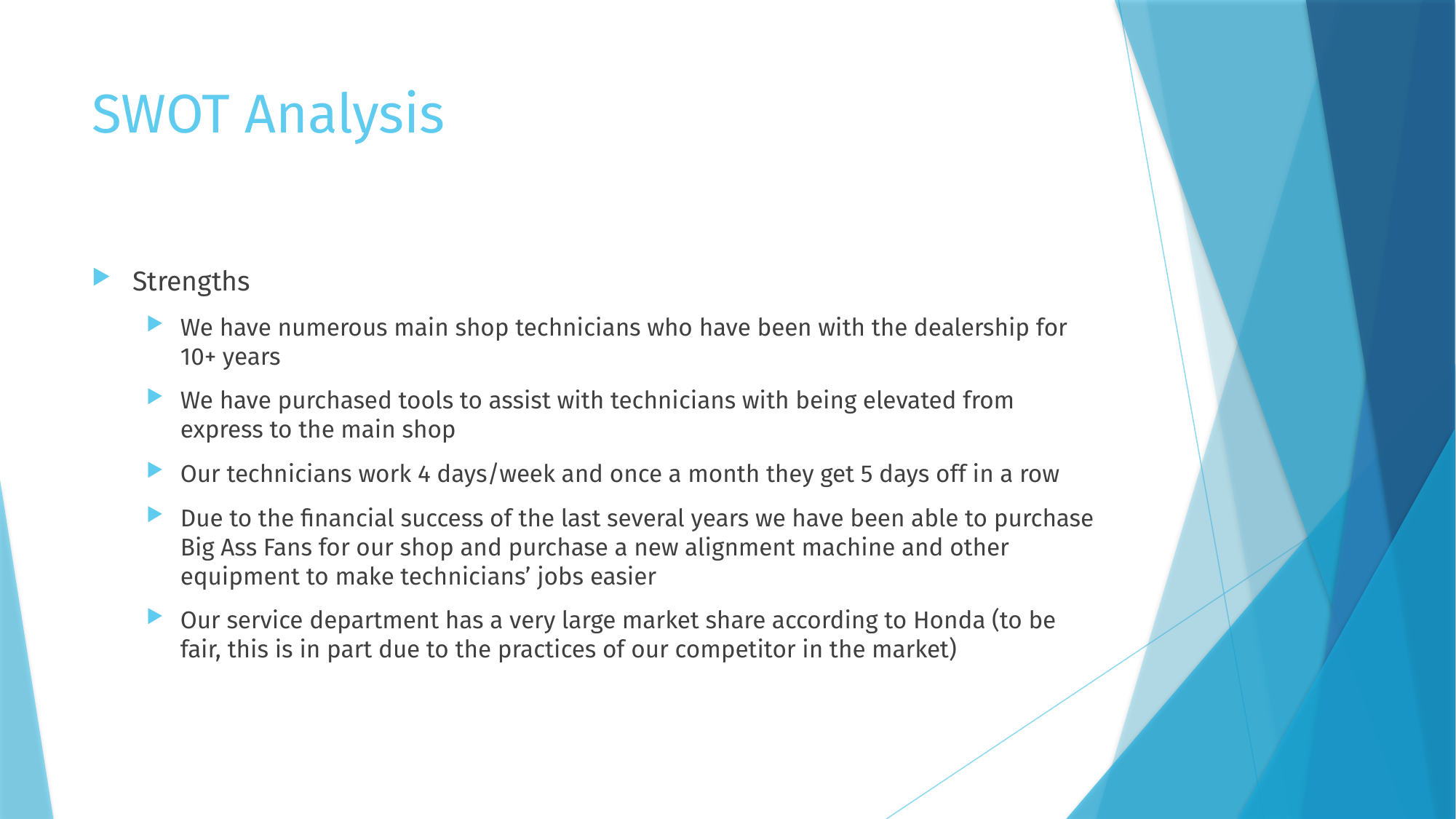

# SWOT Analysis
Strengths
We have numerous main shop technicians who have been with the dealership for 10+ years
We have purchased tools to assist with technicians with being elevated from express to the main shop
Our technicians work 4 days/week and once a month they get 5 days off in a row
Due to the financial success of the last several years we have been able to purchase Big Ass Fans for our shop and purchase a new alignment machine and other equipment to make technicians’ jobs easier
Our service department has a very large market share according to Honda (to be fair, this is in part due to the practices of our competitor in the market)